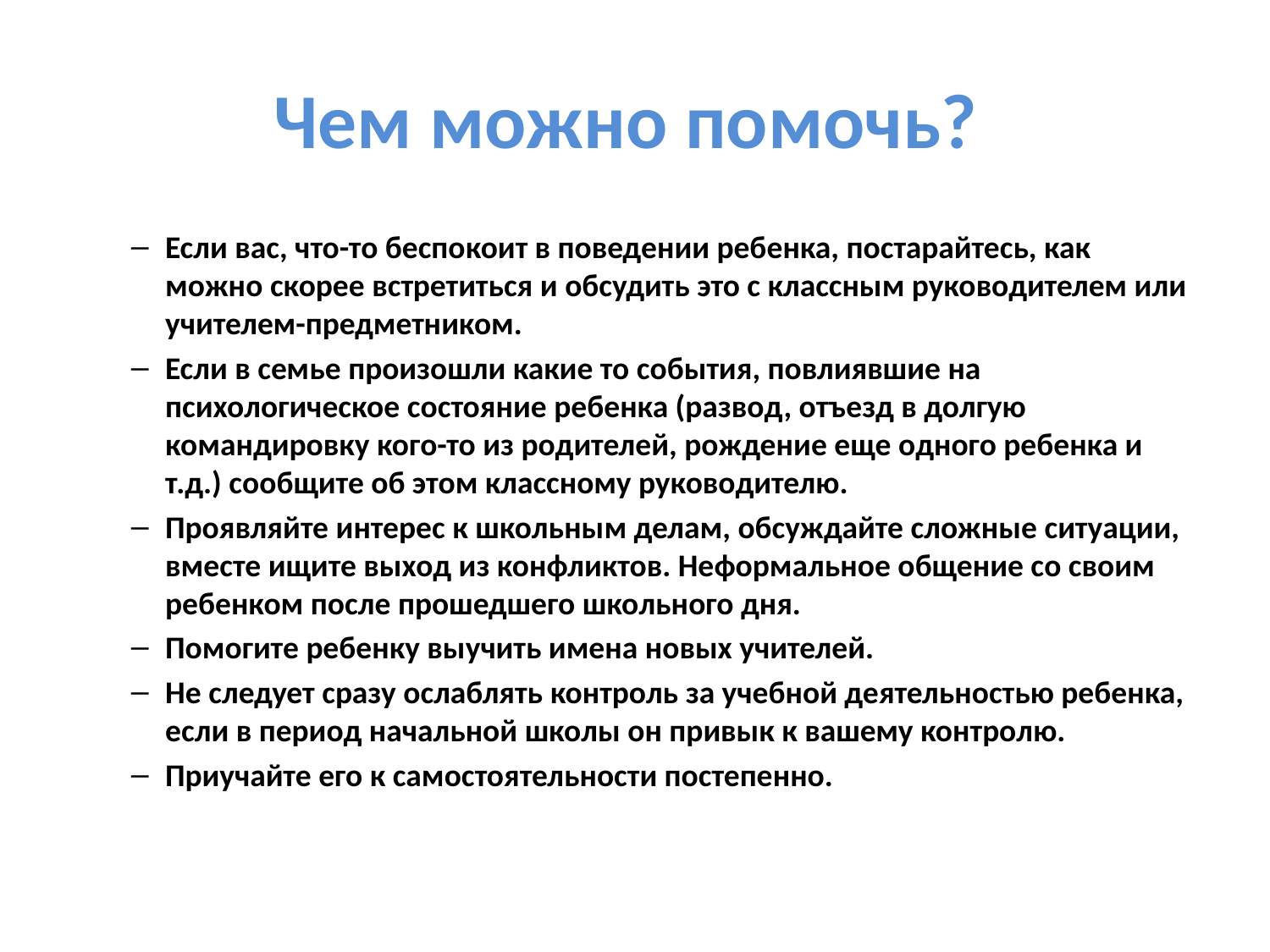

# Чем можно помочь?

Если вас, что-то беспокоит в поведении ребенка, постарайтесь, как можно скорее встретиться и обсудить это с классным руководителем или учителем-предметником.
Если в семье произошли какие то события, повлиявшие на психологическое состояние ребенка (развод, отъезд в долгую командировку кого-то из родителей, рождение еще одного ребенка и т.д.) сообщите об этом классному руководителю.
Проявляйте интерес к школьным делам, обсуждайте сложные ситуации, вместе ищите выход из конфликтов. Неформальное общение со своим ребенком после прошедшего школьного дня.
Помогите ребенку выучить имена новых учителей.
Не следует сразу ослаблять контроль за учебной деятельностью ребенка, если в период начальной школы он привык к вашему контролю.
Приучайте его к самостоятельности постепенно.